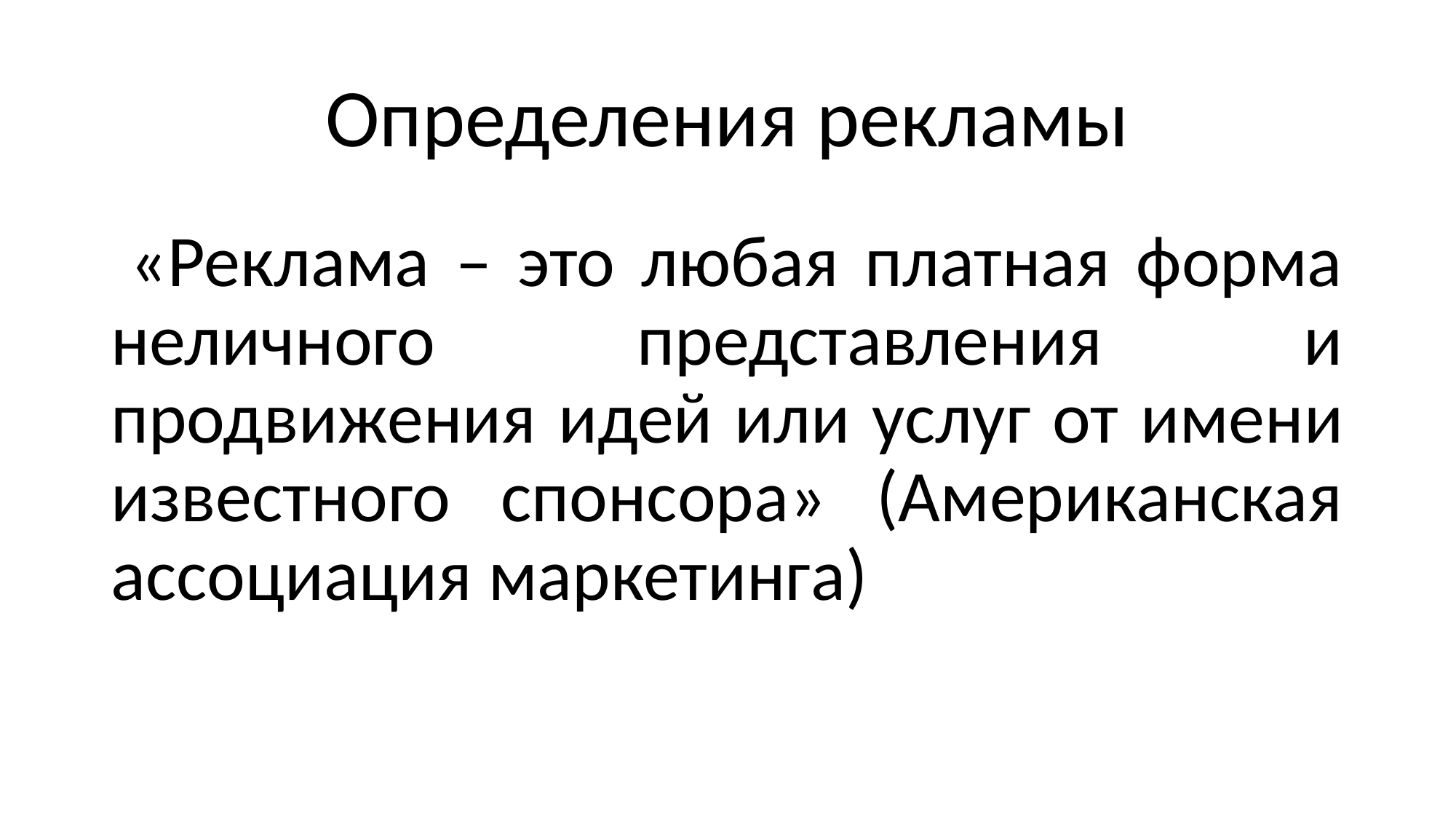

# Определения рекламы
 «Реклама – это любая платная форма неличного представления и продвижения идей или услуг от имени известного спонсора» (Американская ассоциация маркетинга)